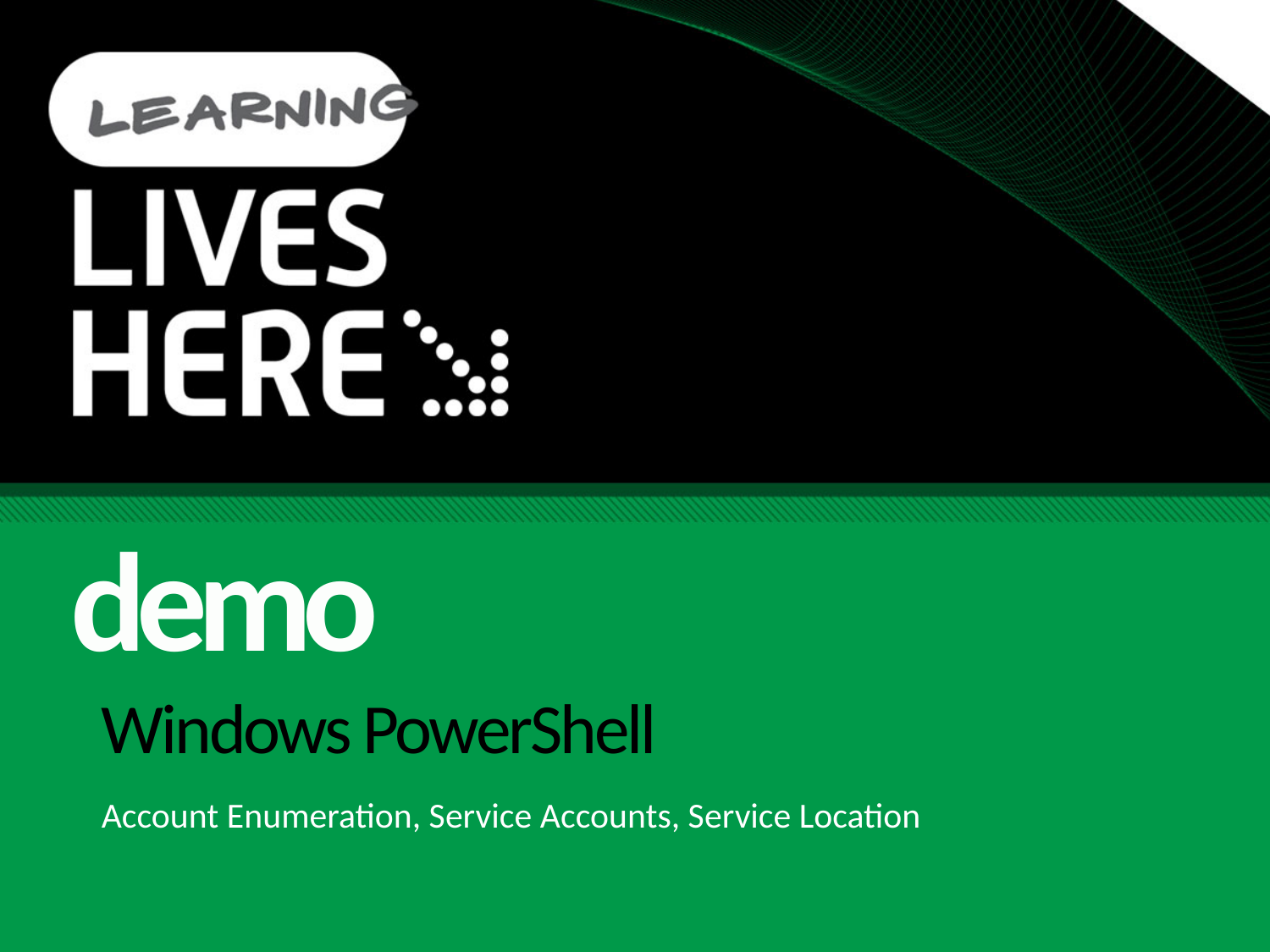

demo
# Windows PowerShell
Account Enumeration, Service Accounts, Service Location